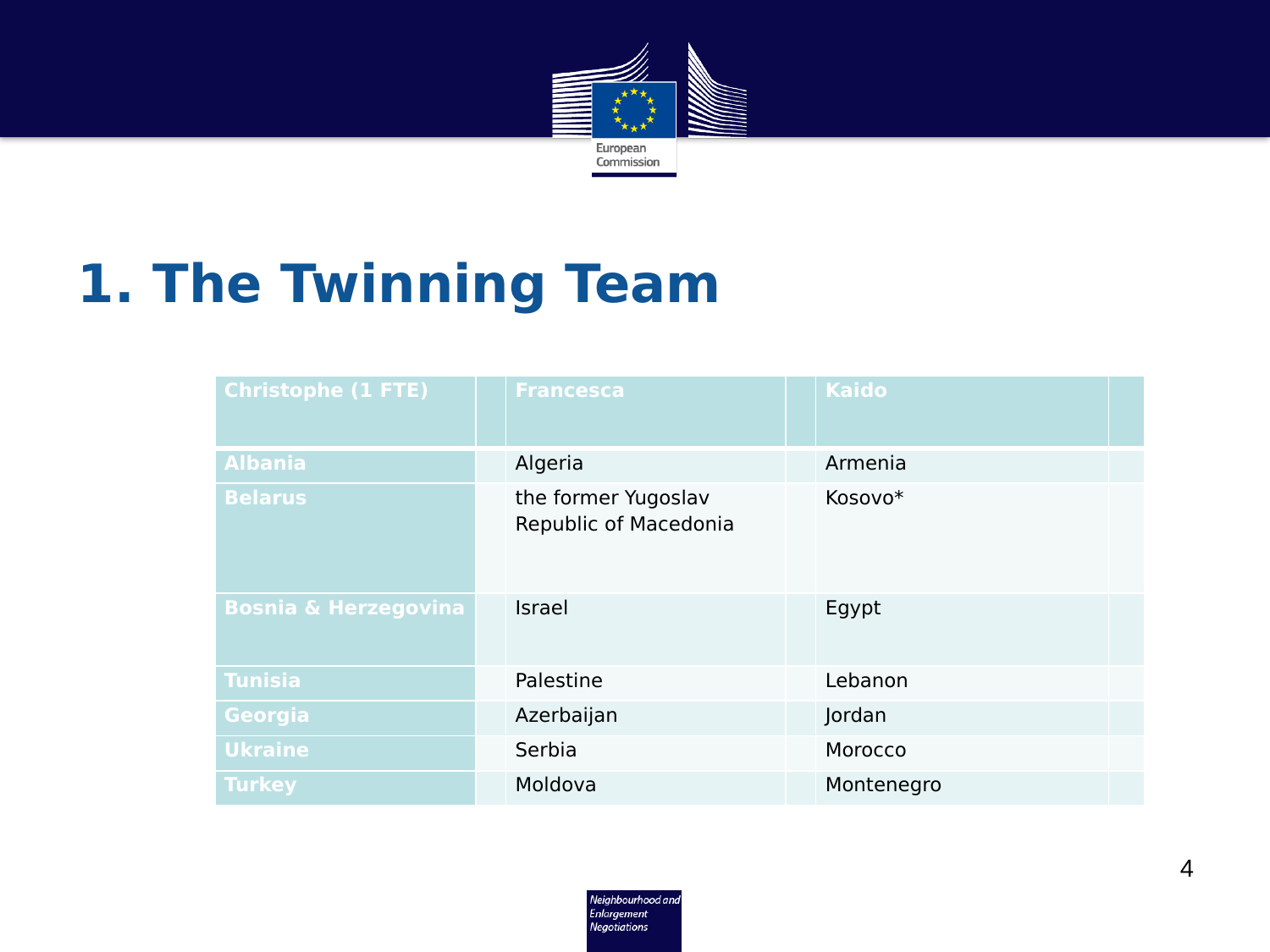

# 1. The Twinning Team
| Christophe (1 FTE) |  | Francesca |  | Kaido |  |
| --- | --- | --- | --- | --- | --- |
| Albania |  | Algeria |  | Armenia |  |
| Belarus |  | the former Yugoslav Republic of Macedonia |  | Kosovo\* |  |
| Bosnia & Herzegovina |  | Israel |  | Egypt |  |
| Tunisia |  | Palestine |  | Lebanon |  |
| Georgia |  | Azerbaijan |  | Jordan |  |
| Ukraine |  | Serbia |  | Morocco |  |
| Turkey |  | Moldova |  | Montenegro |  |
4